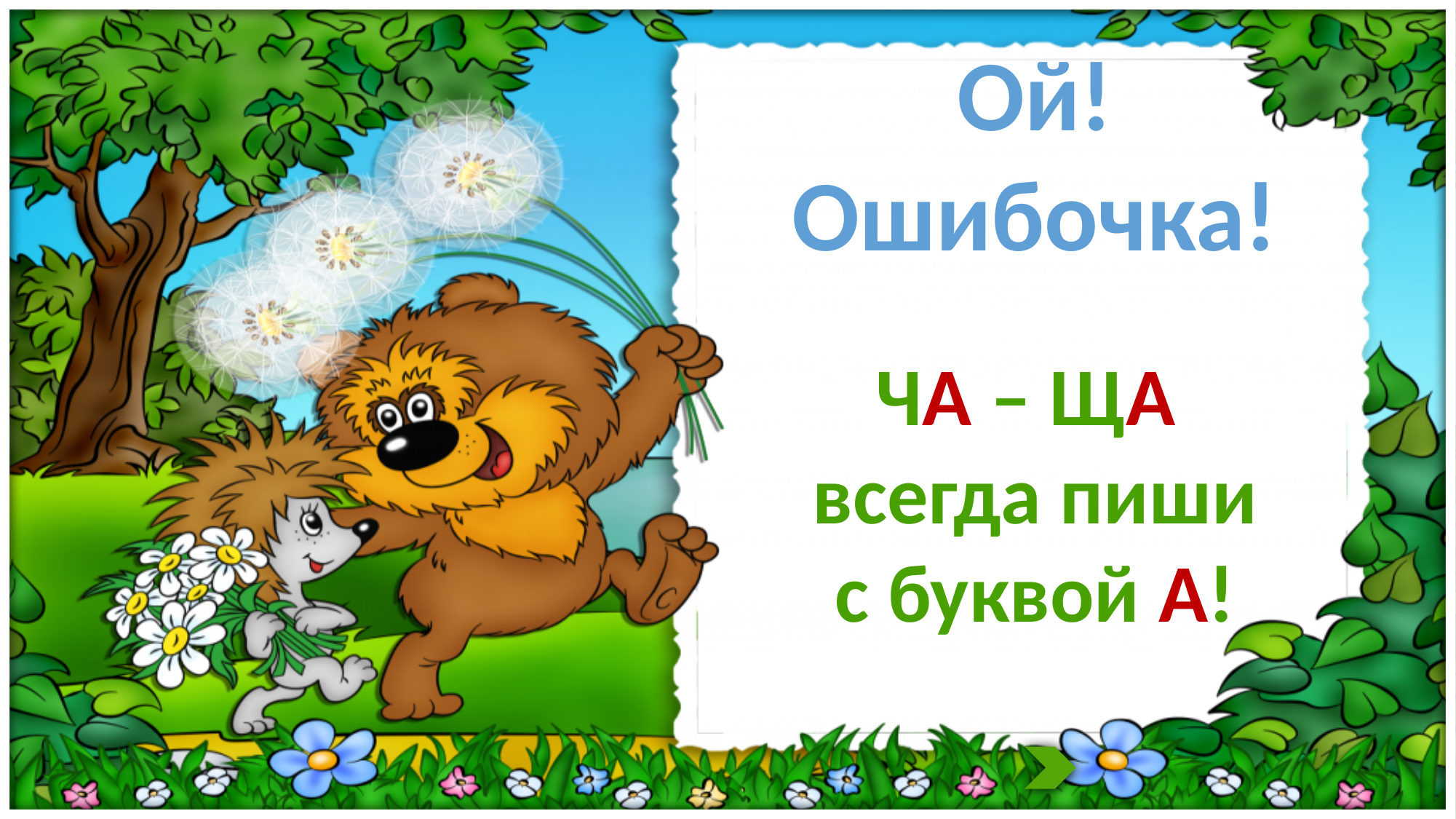

Ой!
Ошибочка!

ЧА – ЩА
всегда пиши
с буквой А!